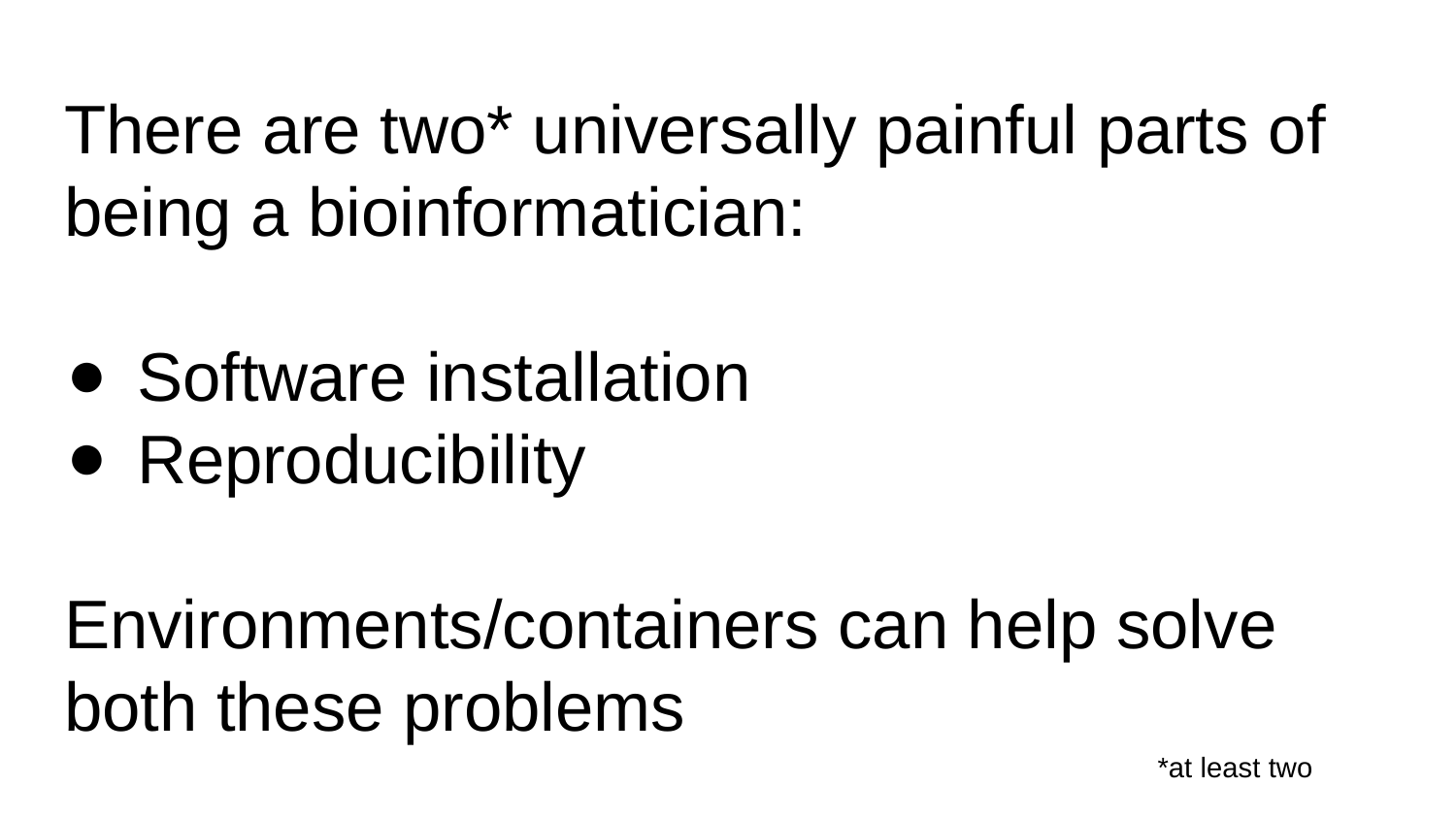

There are two* universally painful parts of being a bioinformatician:

Software installation
Reproducibility

Environments/containers can help solve both these problems
*at least two